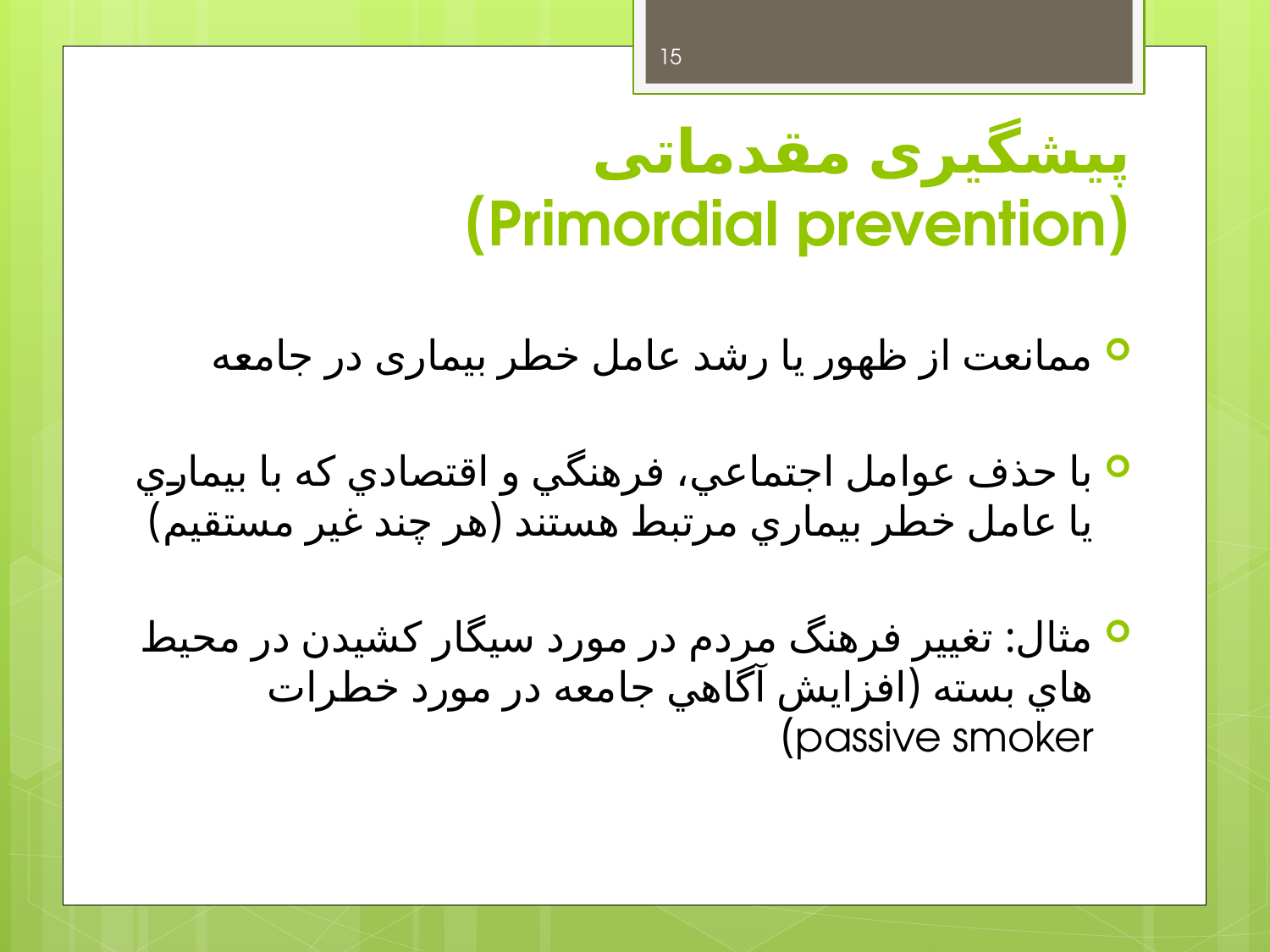

15
# پیشگیری مقدماتی (Primordial prevention)
ممانعت از ظهور یا رشد عامل خطر بیماری در جامعه

با حذف عوامل اجتماعي، فرهنگي و اقتصادي كه با بيماري يا عامل خطر بيماري مرتبط هستند (هر چند غير مستقيم)

مثال: تغيير فرهنگ مردم در مورد سيگار كشيدن در محيط هاي بسته (افزايش آگاهي جامعه در مورد خطرات passive smoker)